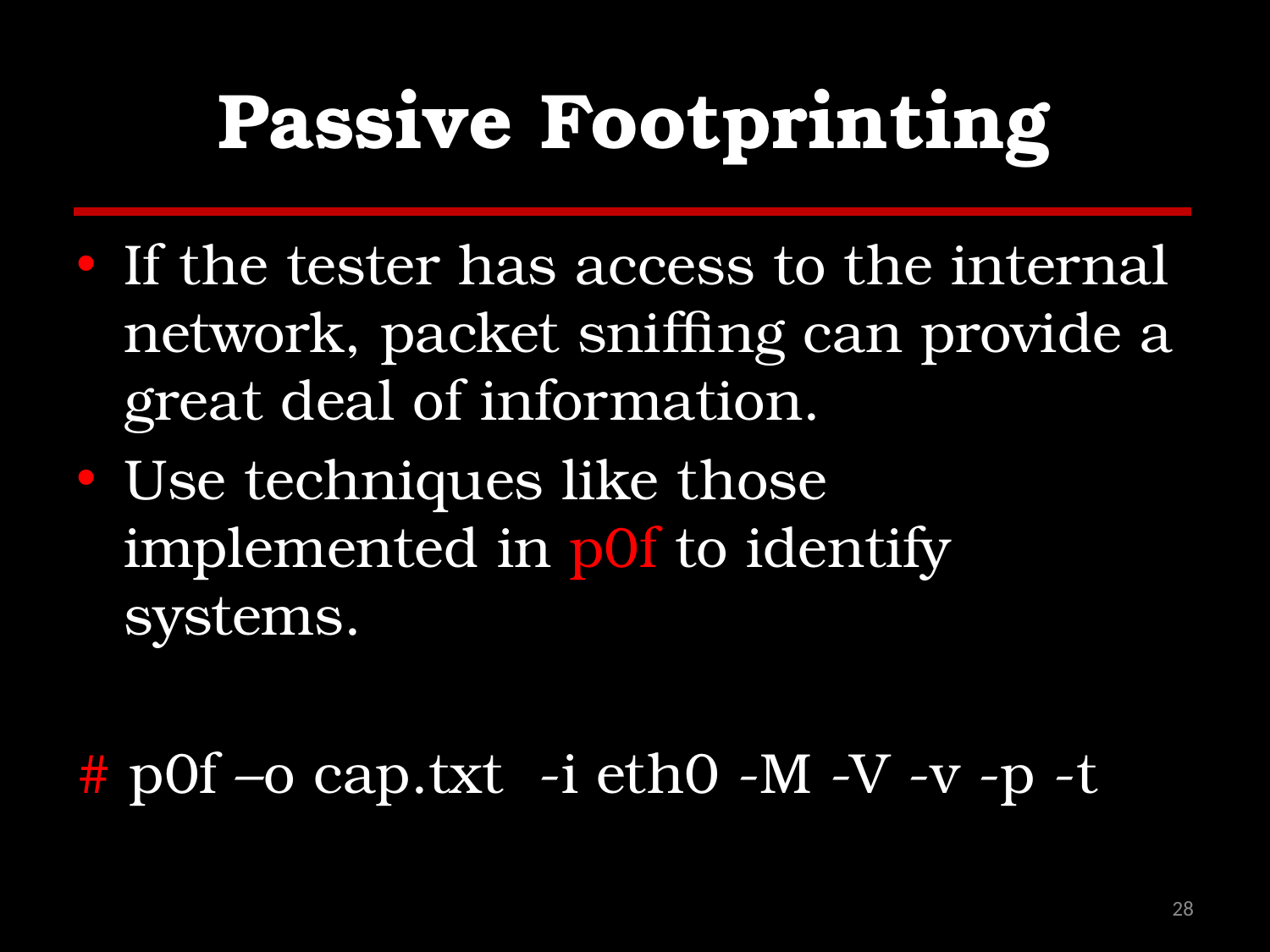

# Passive Footprinting
If the tester has access to the internal network, packet sniffing can provide a great deal of information.
Use techniques like those implemented in p0f to identify systems.

# p0f –o cap.txt  -i eth0 -M -V -v -p -t
28